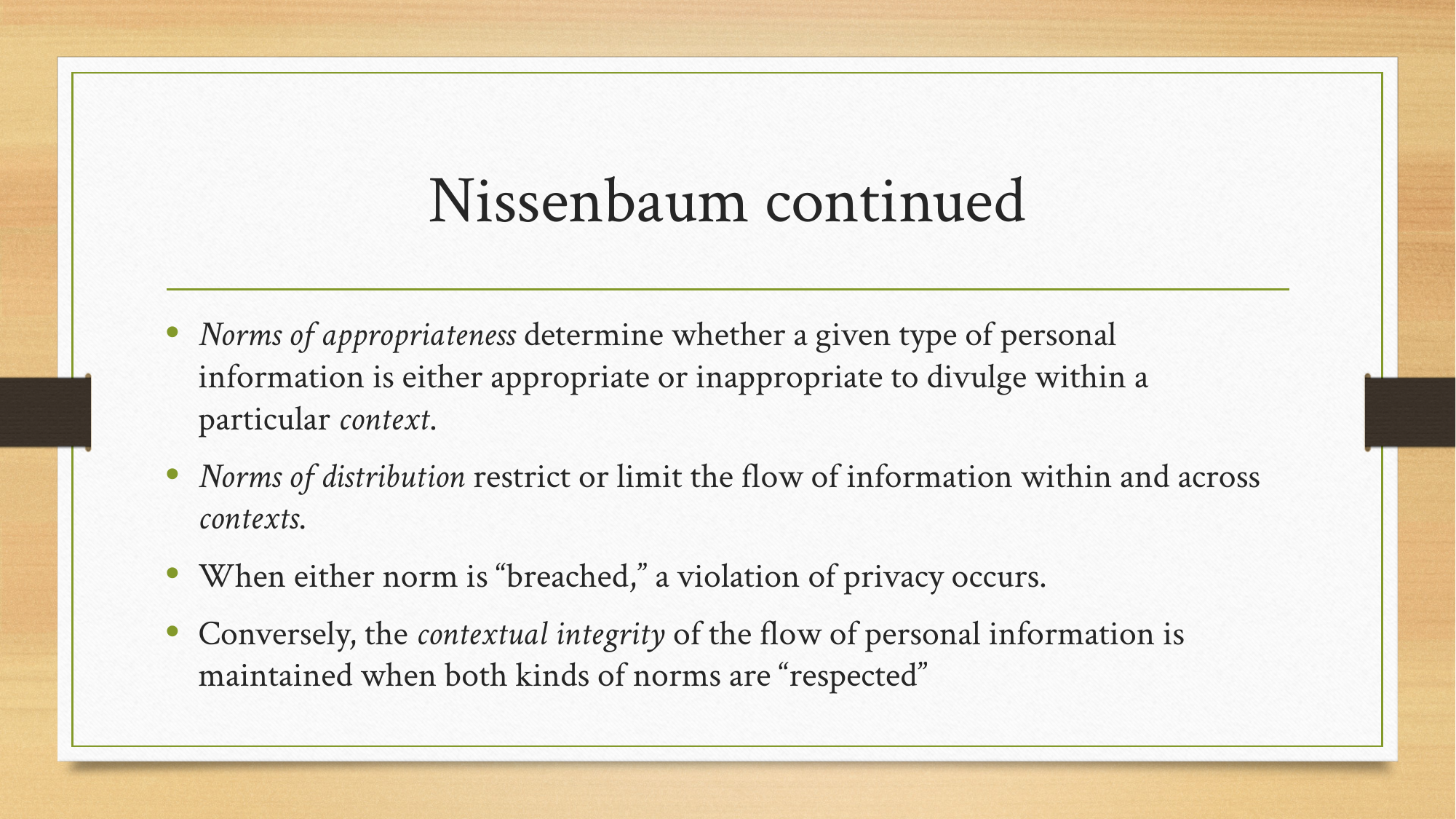

# Nissenbaum continued
Norms of appropriateness determine whether a given type of personal information is either appropriate or inappropriate to divulge within a particular context.
Norms of distribution restrict or limit the flow of information within and across contexts.
When either norm is “breached,” a violation of privacy occurs.
Conversely, the contextual integrity of the flow of personal information is maintained when both kinds of norms are “respected”